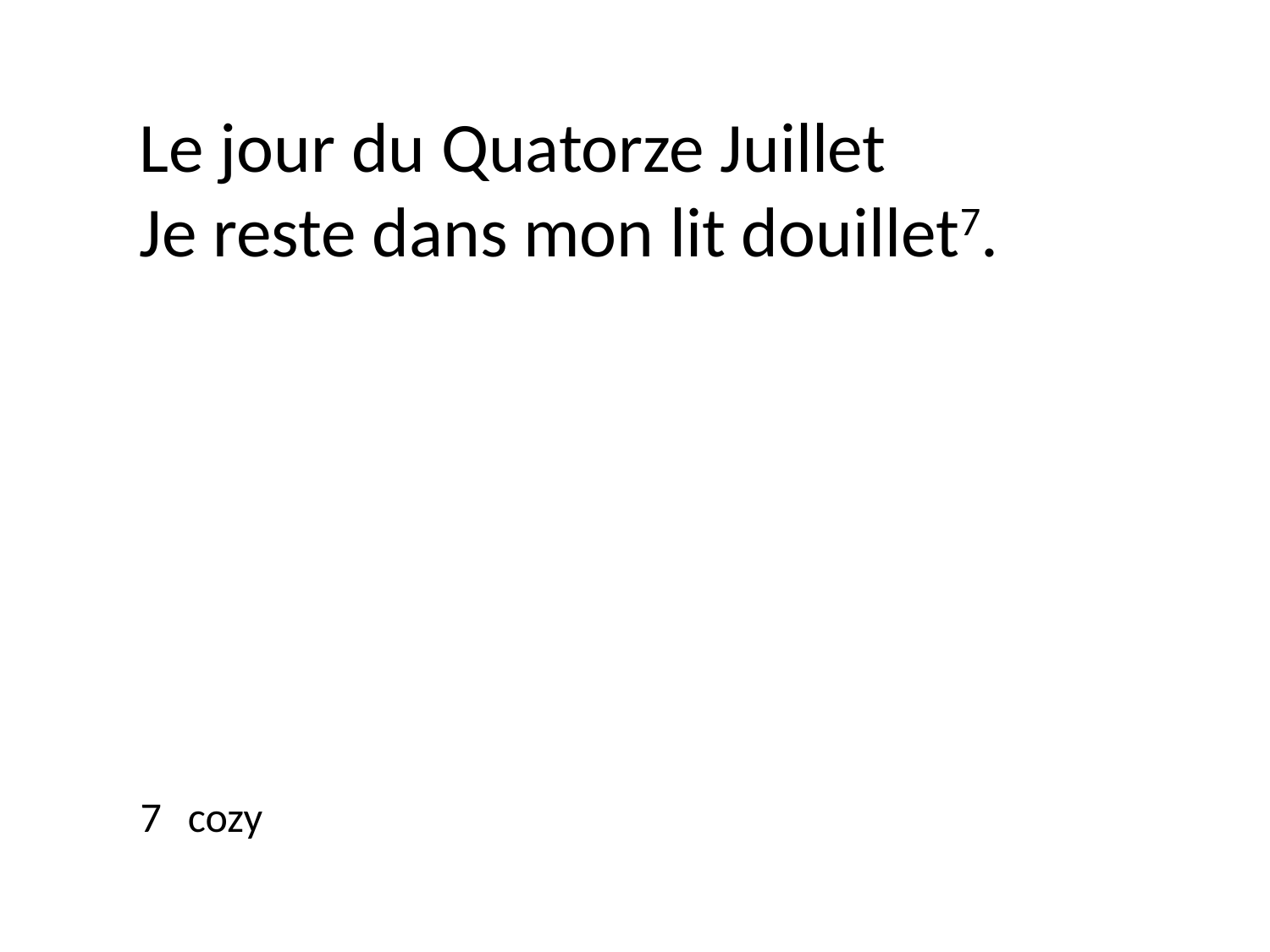

Le jour du Quatorze Juillet
Je reste dans mon lit douillet7.
cozy